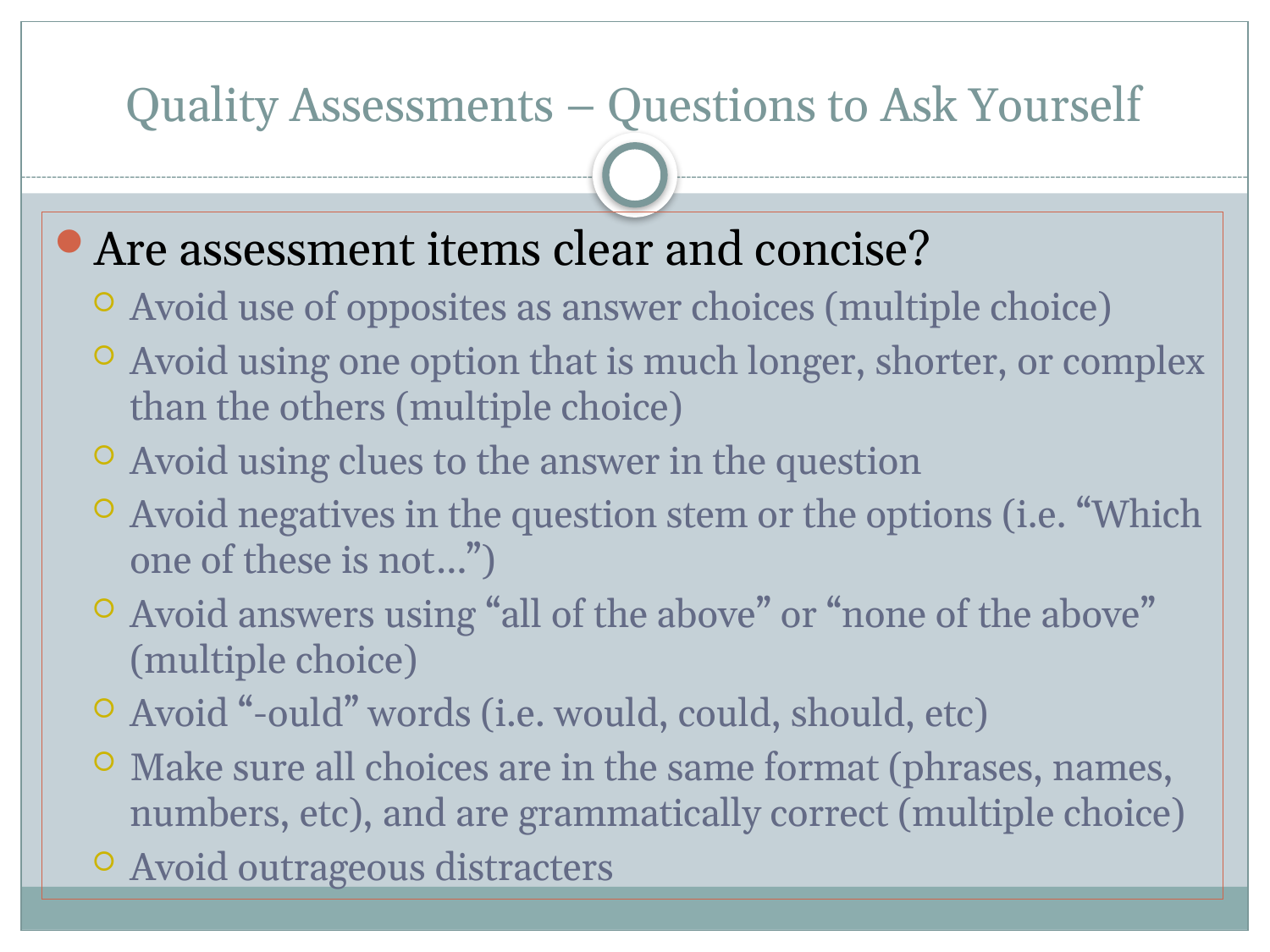

# Quality Assessments – Questions to Ask Yourself
Are assessment items clear and concise?
Avoid use of opposites as answer choices (multiple choice)
Avoid using one option that is much longer, shorter, or complex than the others (multiple choice)
Avoid using clues to the answer in the question
Avoid negatives in the question stem or the options (i.e. “Which one of these is not…”)
Avoid answers using “all of the above” or “none of the above” (multiple choice)
Avoid “-ould” words (i.e. would, could, should, etc)
Make sure all choices are in the same format (phrases, names, numbers, etc), and are grammatically correct (multiple choice)
Avoid outrageous distracters